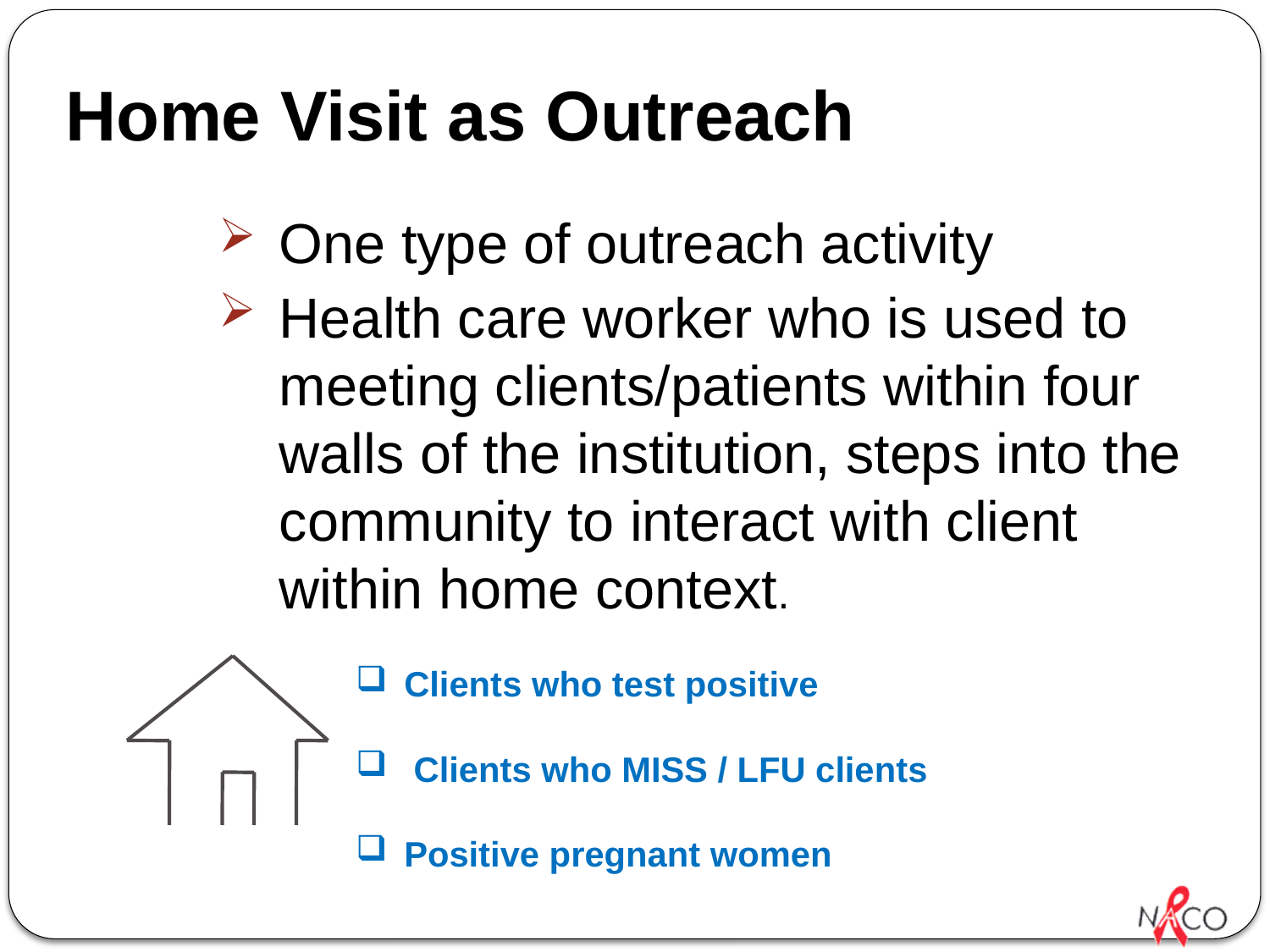

# Home Visit as Outreach
One type of outreach activity
Health care worker who is used to meeting clients/patients within four walls of the institution, steps into the community to interact with client within home context.
Clients who test positive
 Clients who MISS / LFU clients
Positive pregnant women